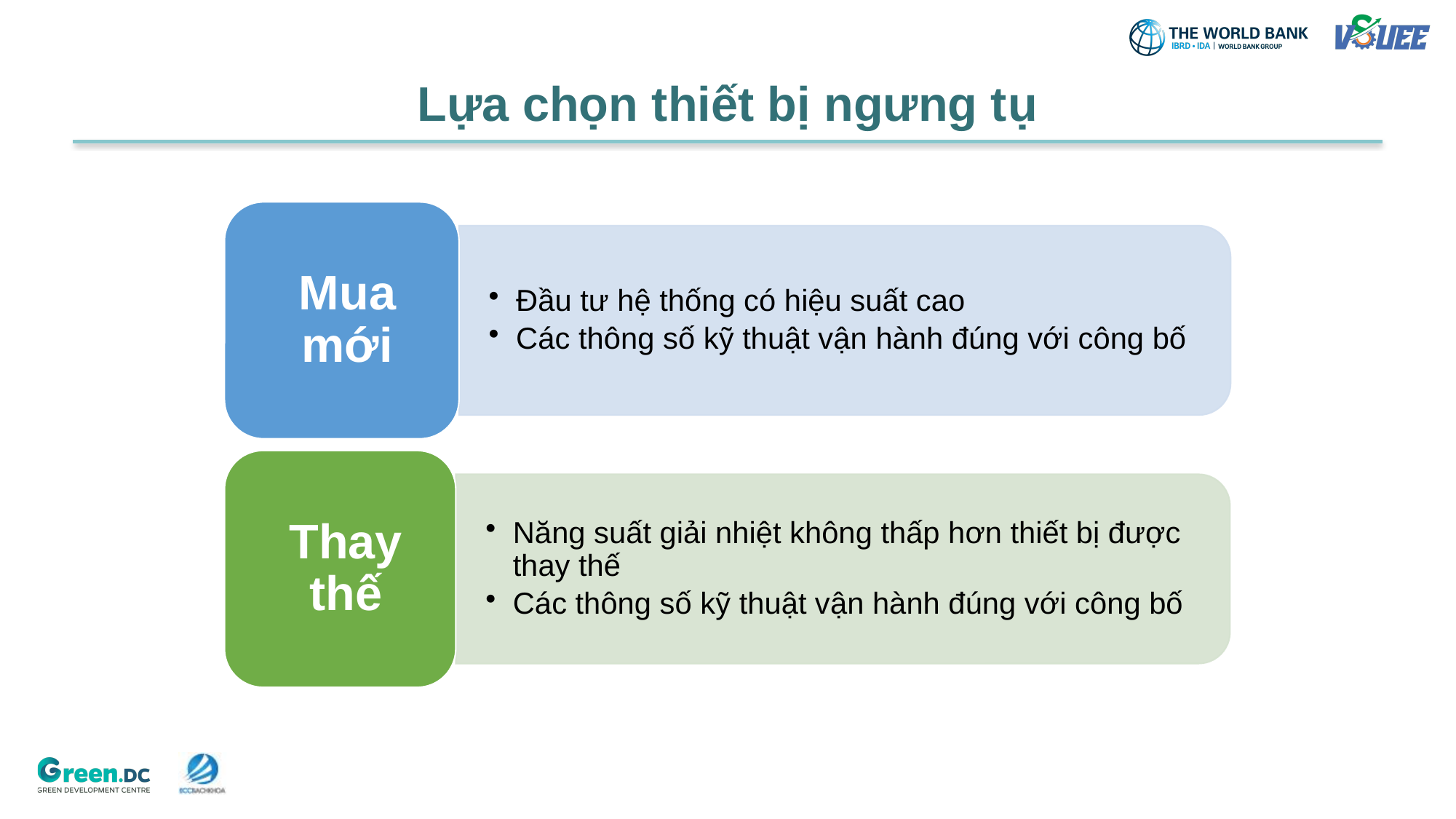

# Lựa chọn thiết bị ngưng tụ
Đầu tư hệ thống có hiệu suất cao
Các thông số kỹ thuật vận hành đúng với công bố
Mua mới
Năng suất giải nhiệt không thấp hơn thiết bị được thay thế
Các thông số kỹ thuật vận hành đúng với công bố
Thay thế